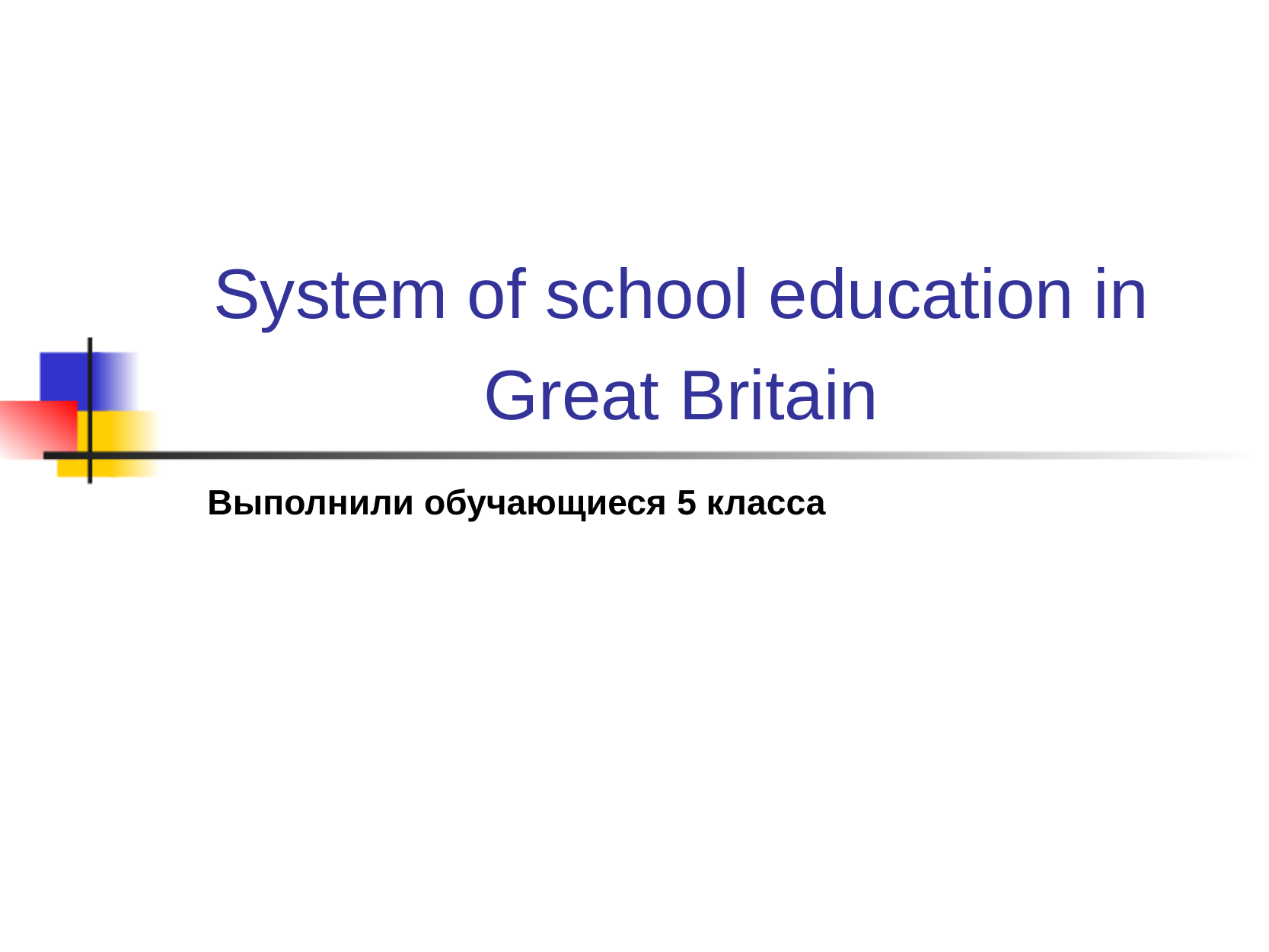

# System of school education in Great Britain
Выполнили обучающиеся 5 класса